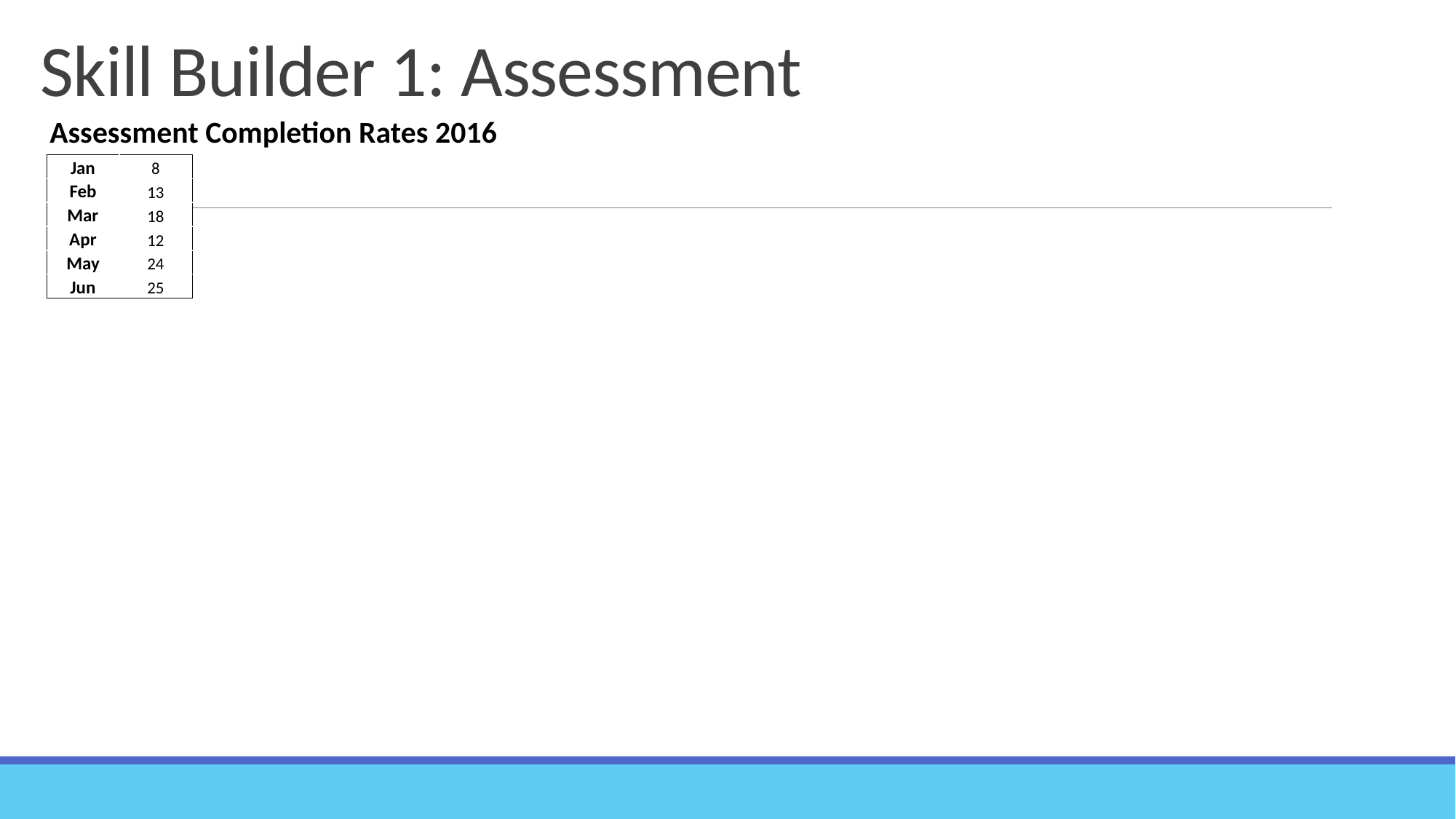

# Skill Builder 1: Assessment
Assessment Completion Rates 2016
| Jan | 8 |
| --- | --- |
| Feb | 13 |
| Mar | 18 |
| Apr | 12 |
| May | 24 |
| Jun | 25 |